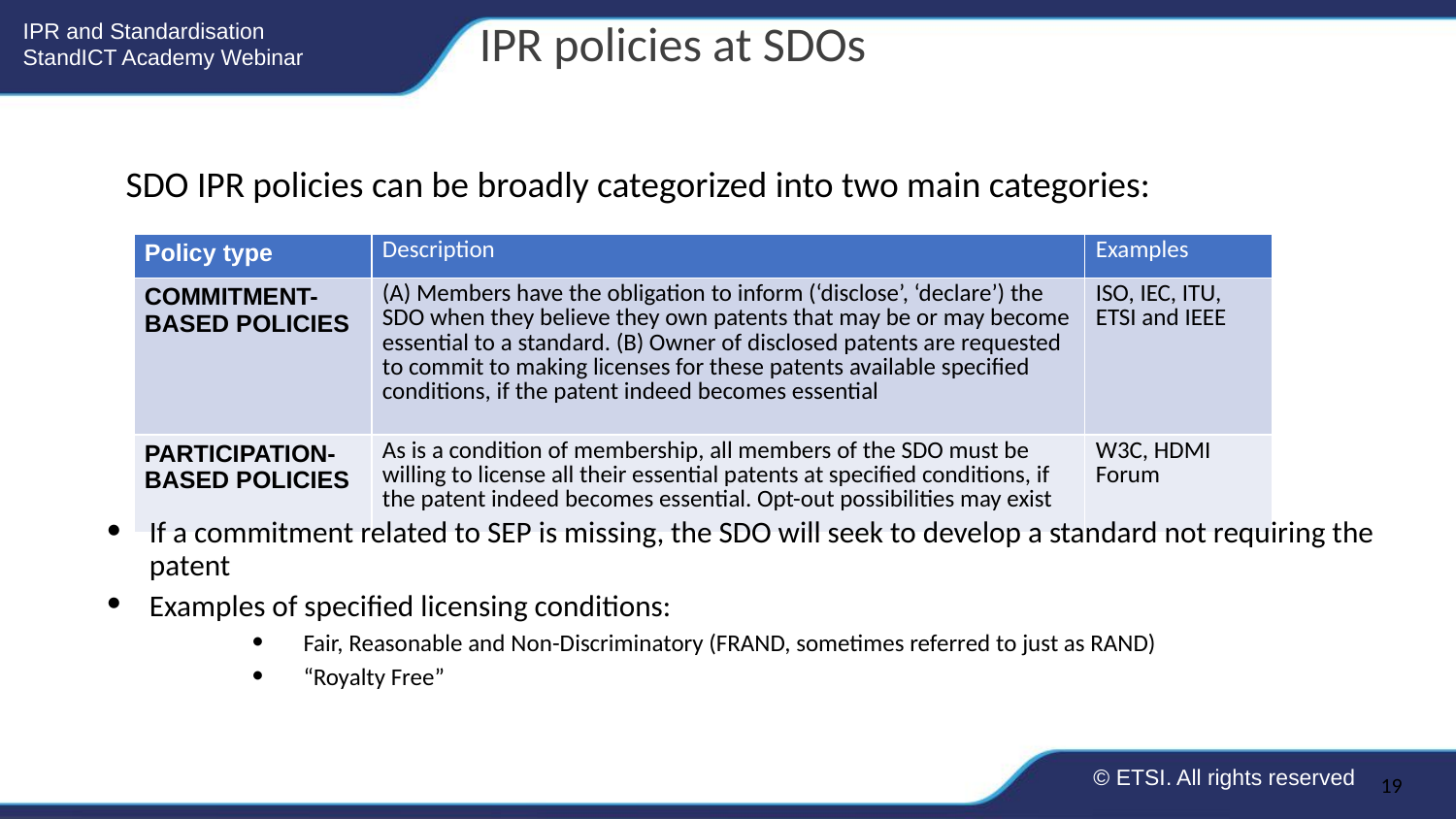

IPR policies at SDOs
SDO IPR policies can be broadly categorized into two main categories:

If a commitment related to SEP is missing, the SDO will seek to develop a standard not requiring the patent
Examples of specified licensing conditions:
Fair, Reasonable and Non-Discriminatory (FRAND, sometimes referred to just as RAND)
“Royalty Free”

| Policy type | Description | Examples |
| --- | --- | --- |
| COMMITMENT-BASED POLICIES | (A) Members have the obligation to inform (‘disclose’, ‘declare’) the SDO when they believe they own patents that may be or may become essential to a standard. (B) Owner of disclosed patents are requested to commit to making licenses for these patents available specified conditions, if the patent indeed becomes essential | ISO, IEC, ITU, ETSI and IEEE |
| PARTICIPATION-BASED POLICIES | As is a condition of membership, all members of the SDO must be willing to license all their essential patents at specified conditions, if the patent indeed becomes essential. Opt-out possibilities may exist | W3C, HDMI Forum |
© ETSI. All rights reserved